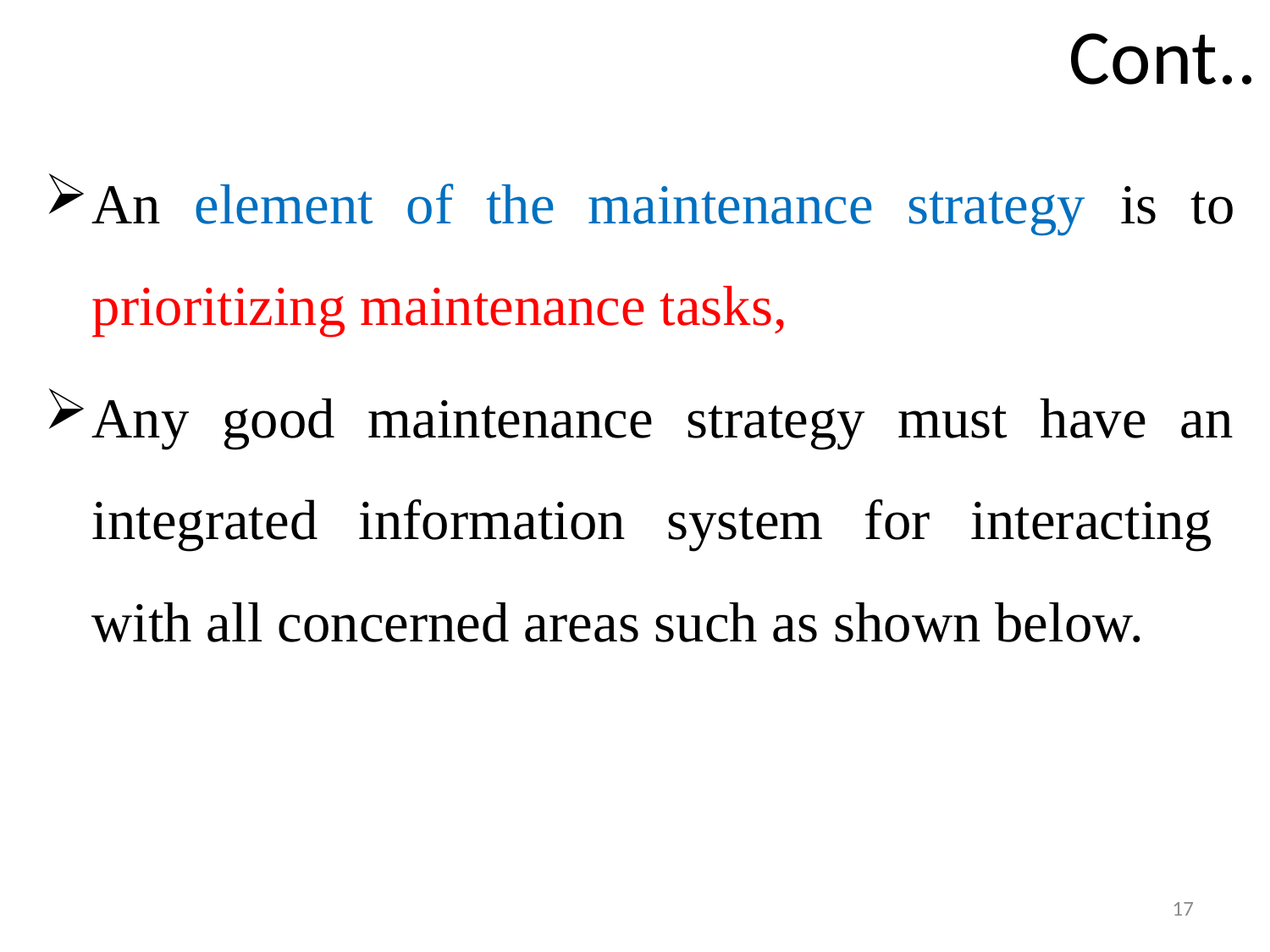

# Cont..
An element of the maintenance strategy is to prioritizing maintenance tasks,
Any  good  maintenance  strategy  must  have  an integrated  information  system  for  interacting  with all concerned areas such as shown below.

17